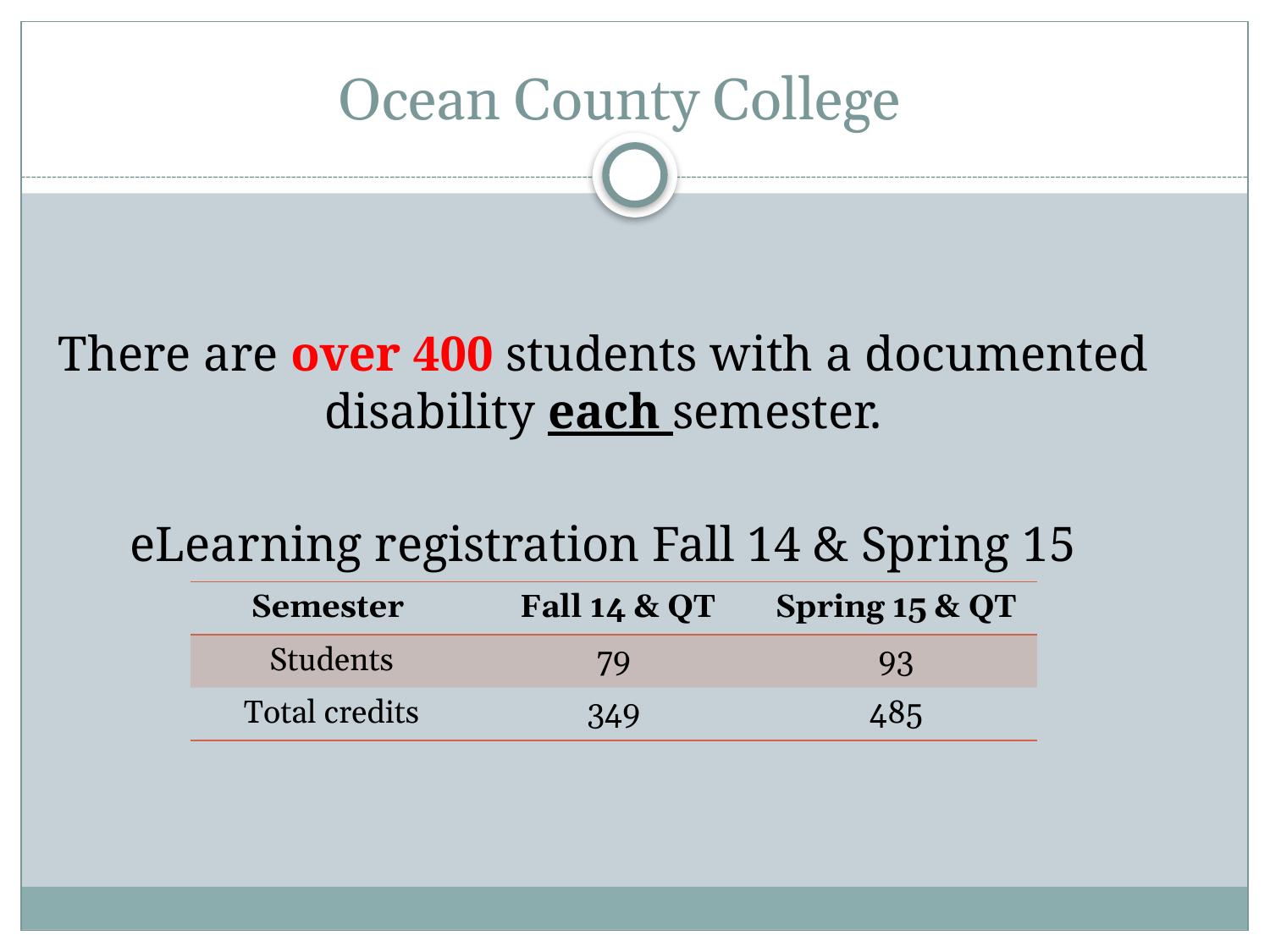

# Ocean County College
There are over 400 students with a documented disability each semester.

eLearning registration Fall 14 & Spring 15

| Semester | Fall 14 & QT | Spring 15 & QT |
| --- | --- | --- |
| Students | 79 | 93 |
| Total credits | 349 | 485 |